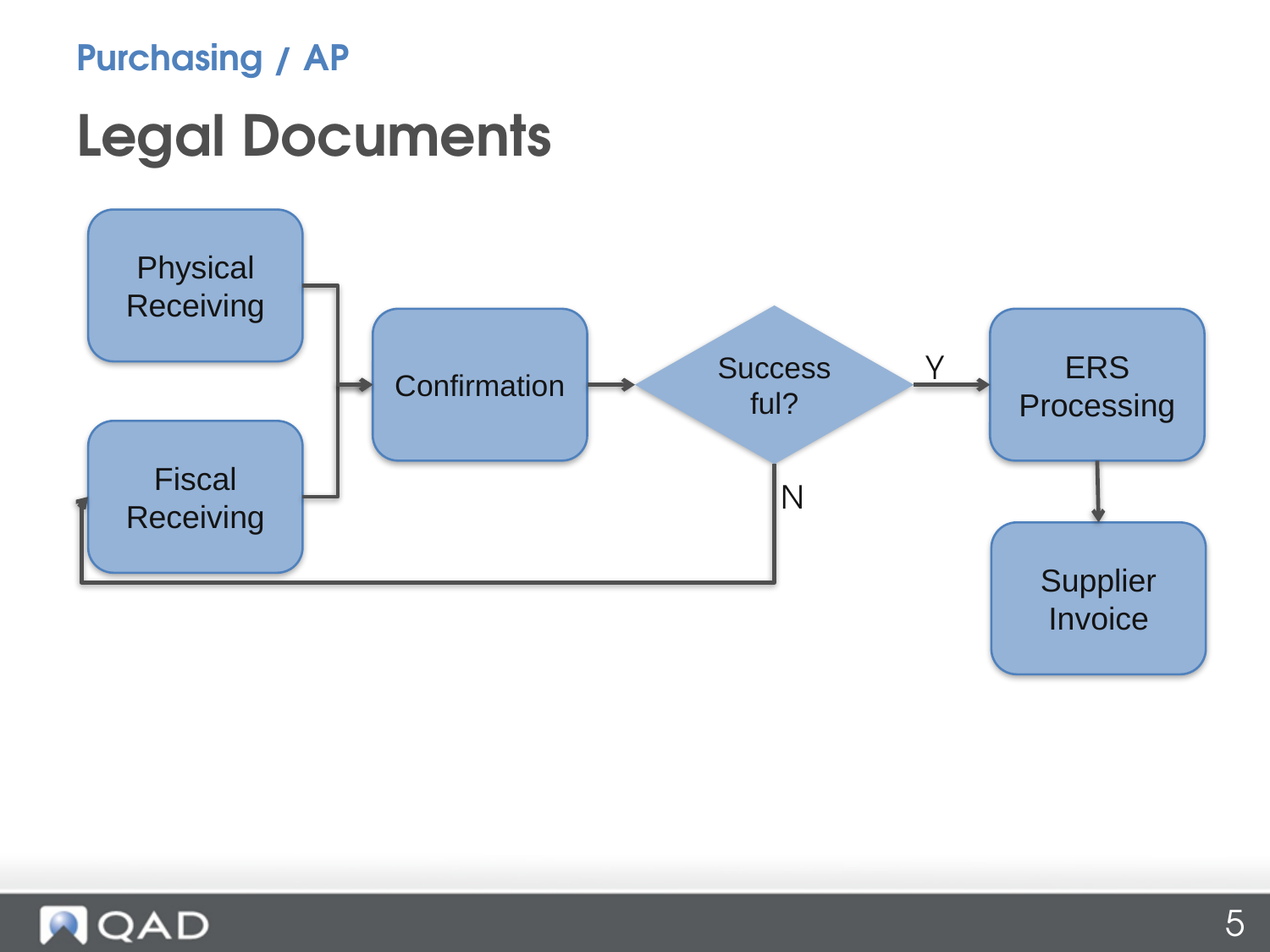

Purchasing / AP
# Legal Documents
Physical Receiving
Successful?
Confirmation
ERS Processing
Y
Fiscal Receiving
N
Supplier Invoice
5